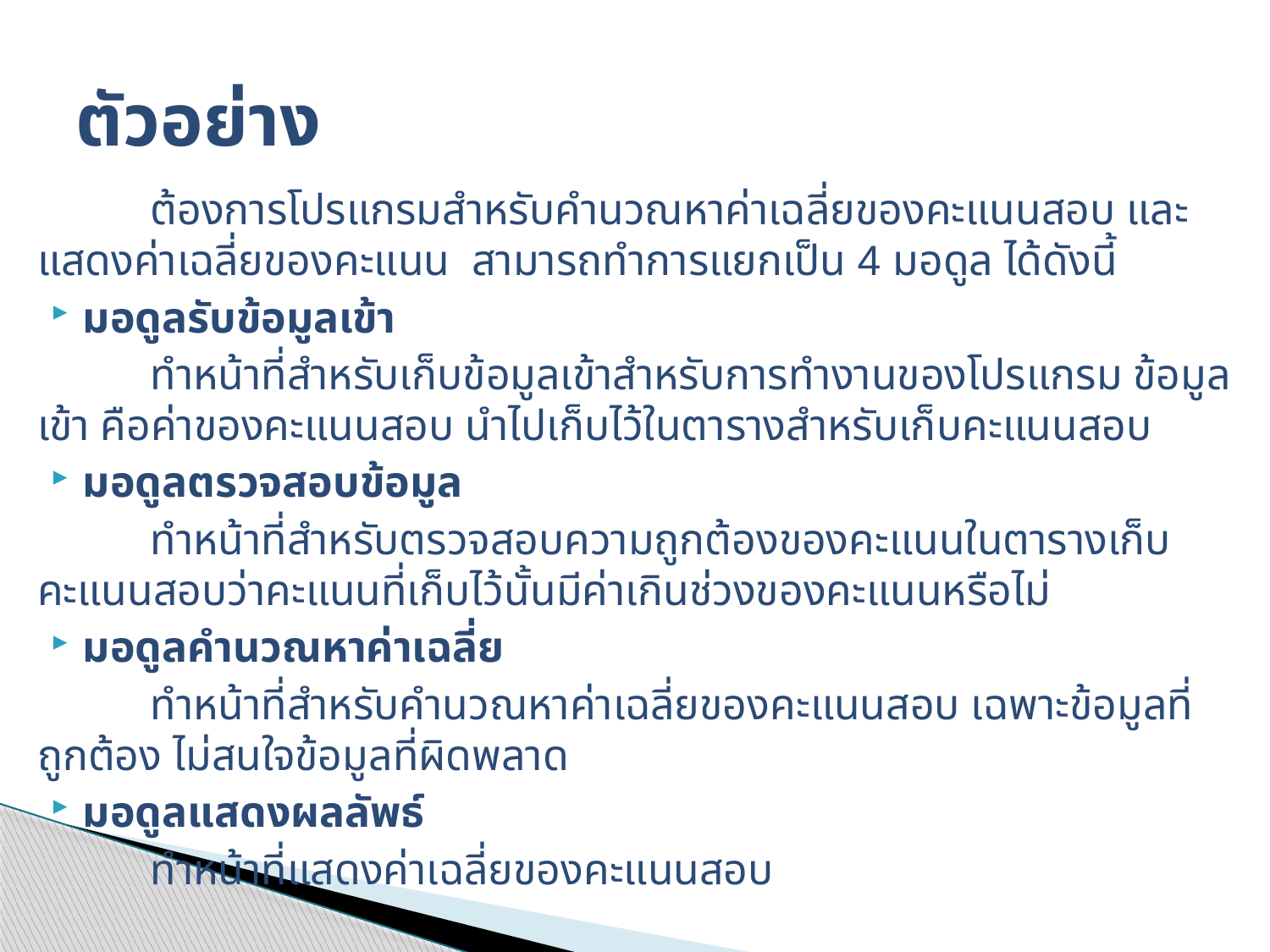

# ตัวอย่าง
	ต้องการโปรแกรมสำหรับคำนวณหาค่าเฉลี่ยของคะแนนสอบ และแสดงค่าเฉลี่ยของคะแนน  สามารถทำการแยกเป็น 4 มอดูล ได้ดังนี้
มอดูลรับข้อมูลเข้า
	ทำหน้าที่สำหรับเก็บข้อมูลเข้าสำหรับการทำงานของโปรแกรม ข้อมูลเข้า คือค่าของคะแนนสอบ นำไปเก็บไว้ในตารางสำหรับเก็บคะแนนสอบ
มอดูลตรวจสอบข้อมูล
	ทำหน้าที่สำหรับตรวจสอบความถูกต้องของคะแนนในตารางเก็บคะแนนสอบว่าคะแนนที่เก็บไว้นั้นมีค่าเกินช่วงของคะแนนหรือไม่
มอดูลคำนวณหาค่าเฉลี่ย
	ทำหน้าที่สำหรับคำนวณหาค่าเฉลี่ยของคะแนนสอบ เฉพาะข้อมูลที่ถูกต้อง ไม่สนใจข้อมูลที่ผิดพลาด
มอดูลแสดงผลลัพธ์
	ทำหน้าที่แสดงค่าเฉลี่ยของคะแนนสอบ